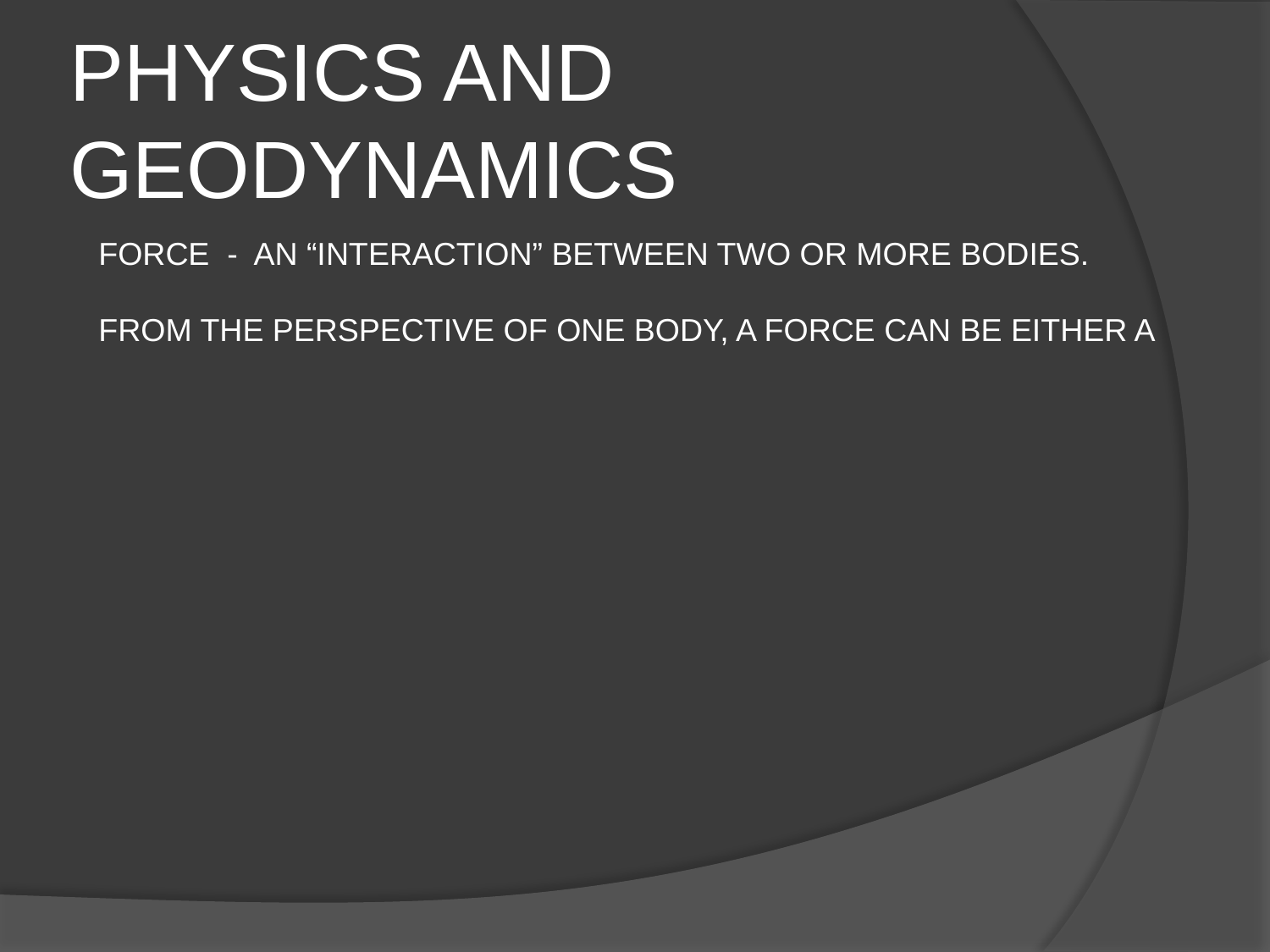

# PHYSICS AND GEODYNAMICS
FORCE  -  AN “INTERACTION” BETWEEN TWO OR MORE BODIES.

FROM THE PERSPECTIVE OF ONE BODY, A FORCE CAN BE EITHER A